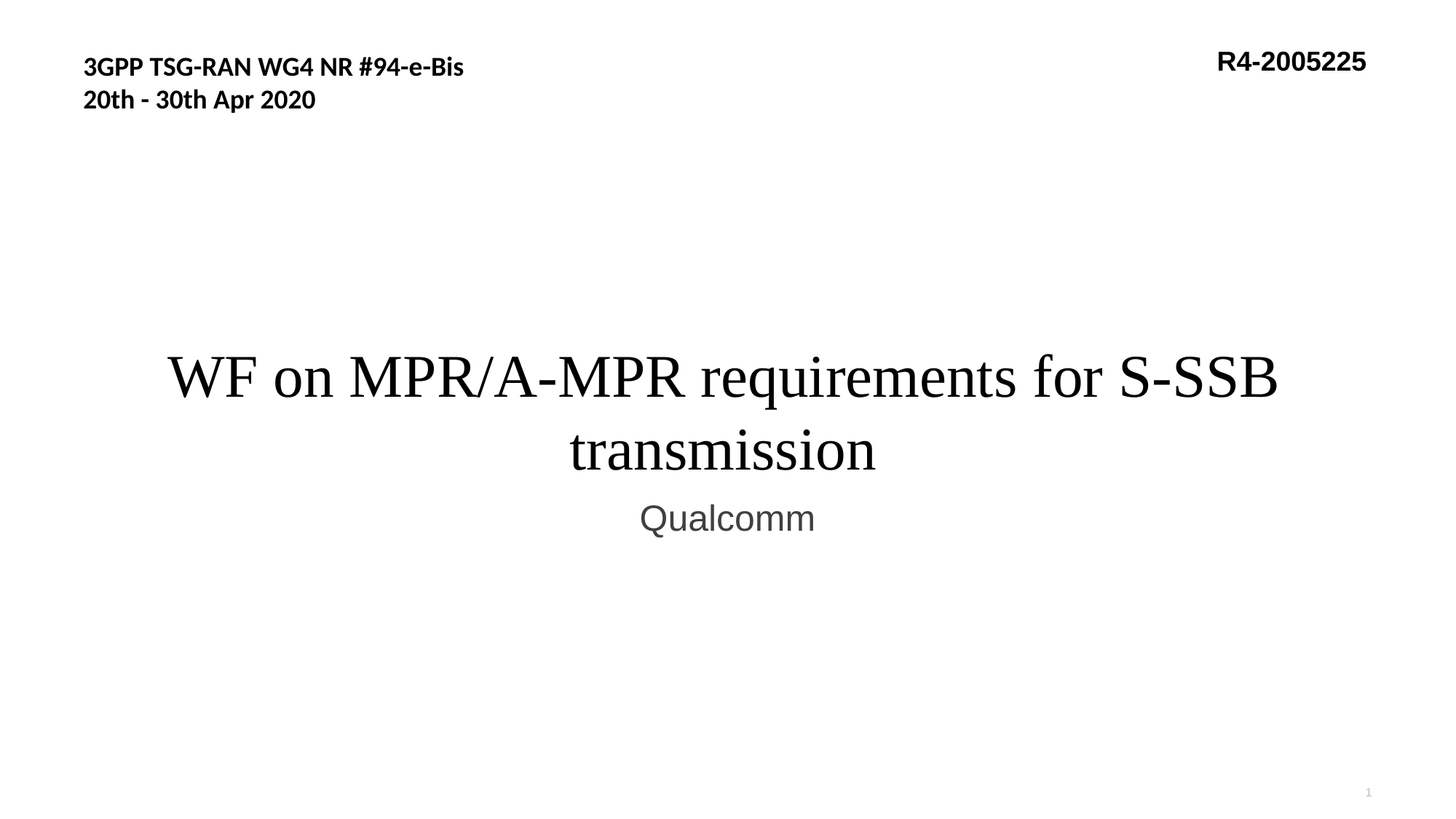

R4-2005225
3GPP TSG-RAN WG4 NR #94-e-Bis
20th - 30th Apr 2020
# WF on MPR/A-MPR requirements for S-SSB transmission
Qualcomm